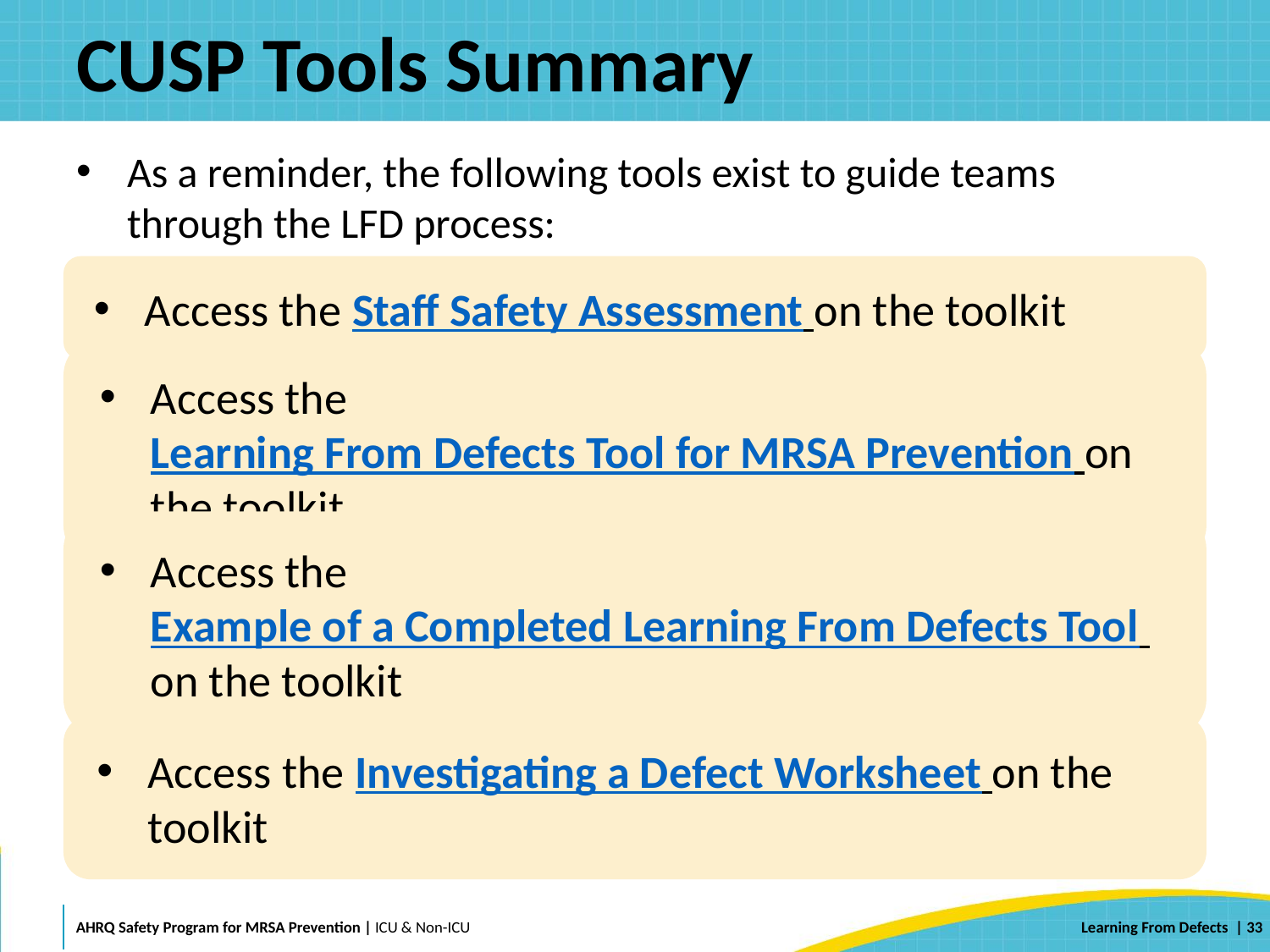

# CUSP Tools Summary
As a reminder, the following tools exist to guide teams through the LFD process:
Access the Staff Safety Assessment on the toolkit
Access the Learning From Defects Tool for MRSA Prevention on the toolkit
Access the Example of a Completed Learning From Defects Tool on the toolkit
Access the Investigating a Defect Worksheet on the toolkit
 | 33